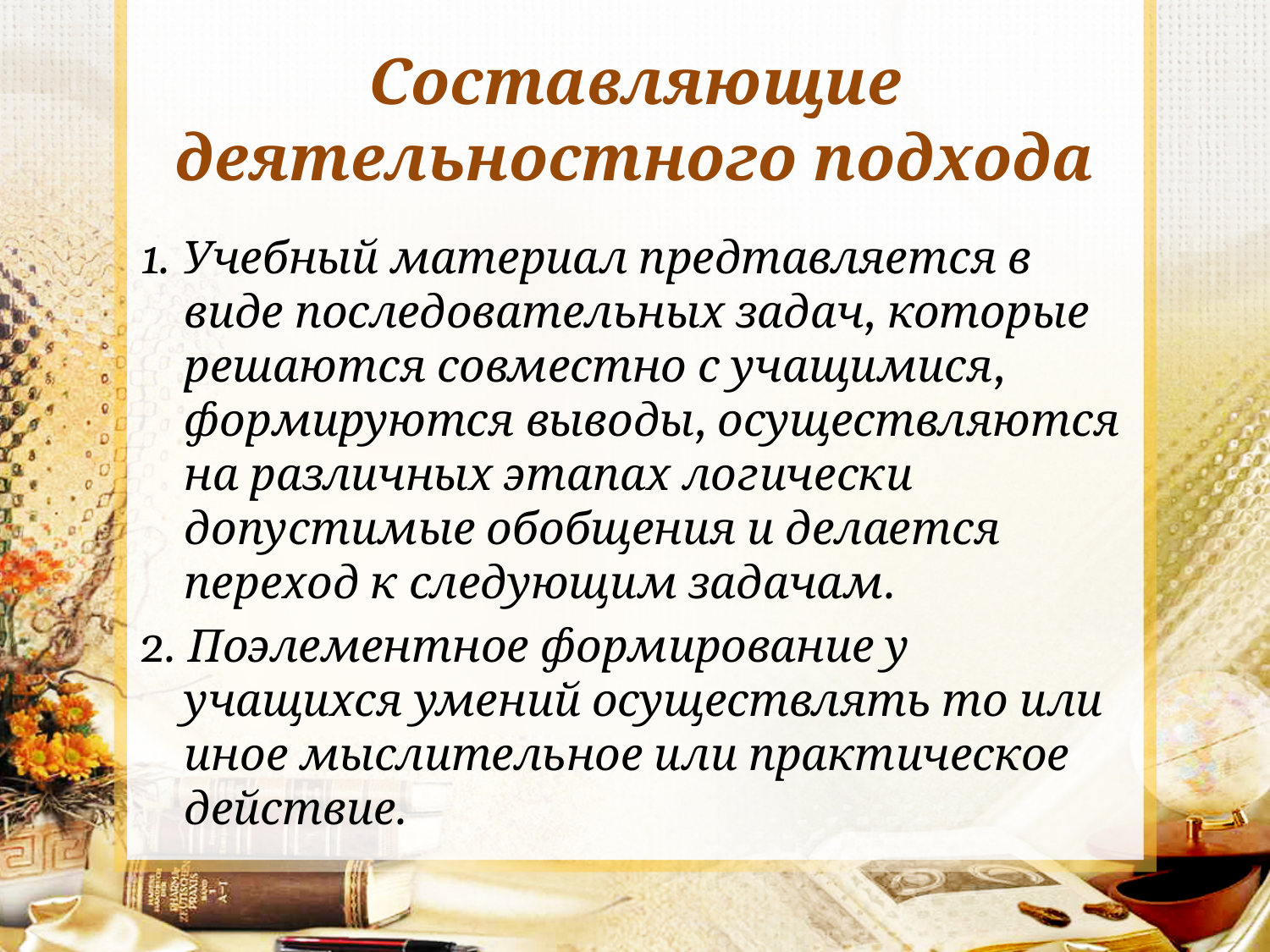

# Составляющие деятельностного подхода
1. Учебный материал предтавляется в виде последовательных задач, которые решаются совместно с учащимися, формируются выводы, осуществляются на различных этапах логически допустимые обобщения и делается переход к следующим задачам.
2. Поэлементное формирование у учащихся умений осуществлять то или иное мыслительное или практическое действие.